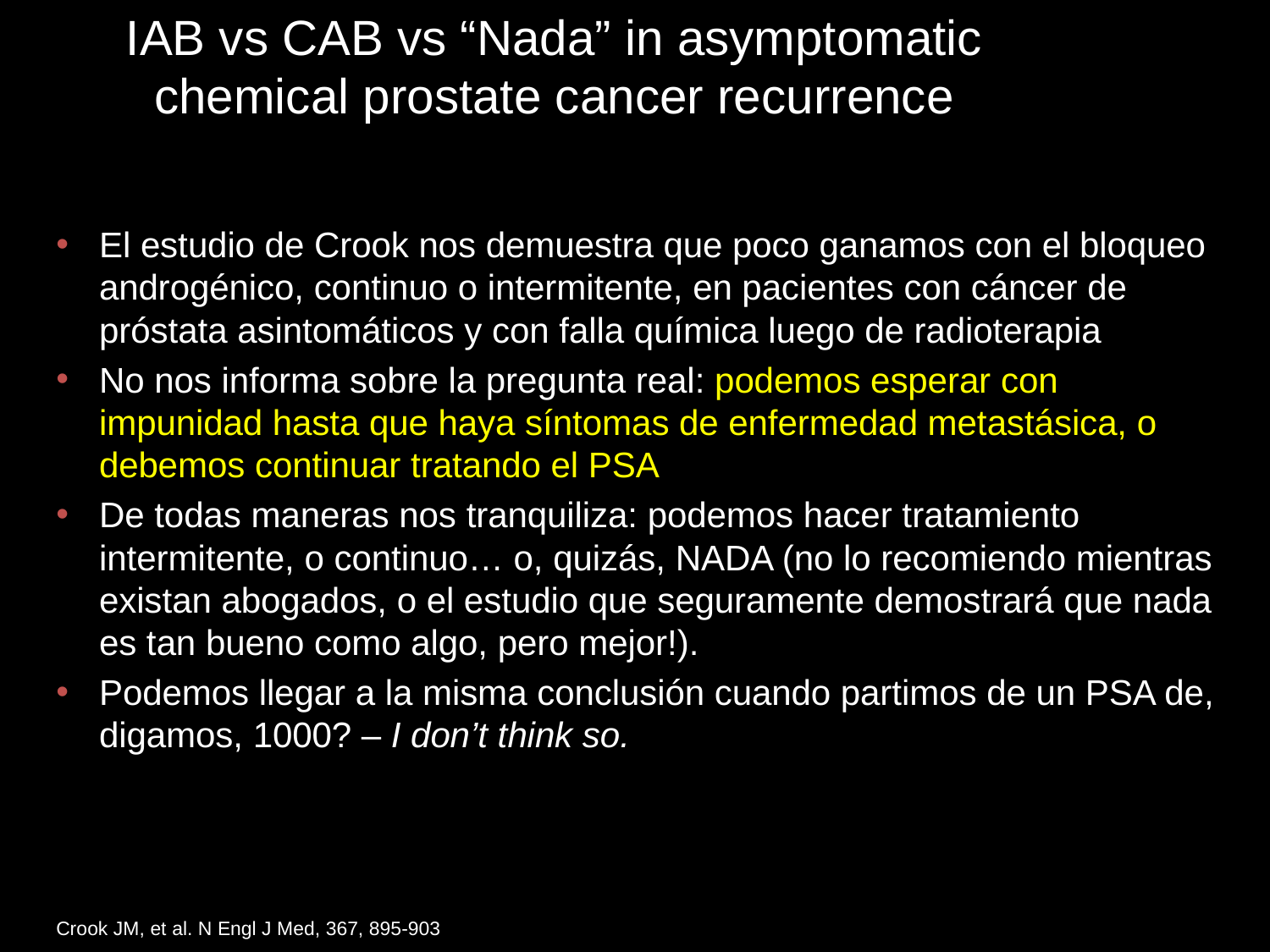

# IAB vs CAB vs “Nada” in asymptomatic chemical prostate cancer recurrence
El estudio de Crook nos demuestra que poco ganamos con el bloqueo androgénico, continuo o intermitente, en pacientes con cáncer de próstata asintomáticos y con falla química luego de radioterapia
No nos informa sobre la pregunta real: podemos esperar con impunidad hasta que haya síntomas de enfermedad metastásica, o debemos continuar tratando el PSA
De todas maneras nos tranquiliza: podemos hacer tratamiento intermitente, o continuo… o, quizás, NADA (no lo recomiendo mientras existan abogados, o el estudio que seguramente demostrará que nada es tan bueno como algo, pero mejor!).
Podemos llegar a la misma conclusión cuando partimos de un PSA de, digamos, 1000? – I don’t think so.
Crook JM, et al. N Engl J Med, 367, 895-903